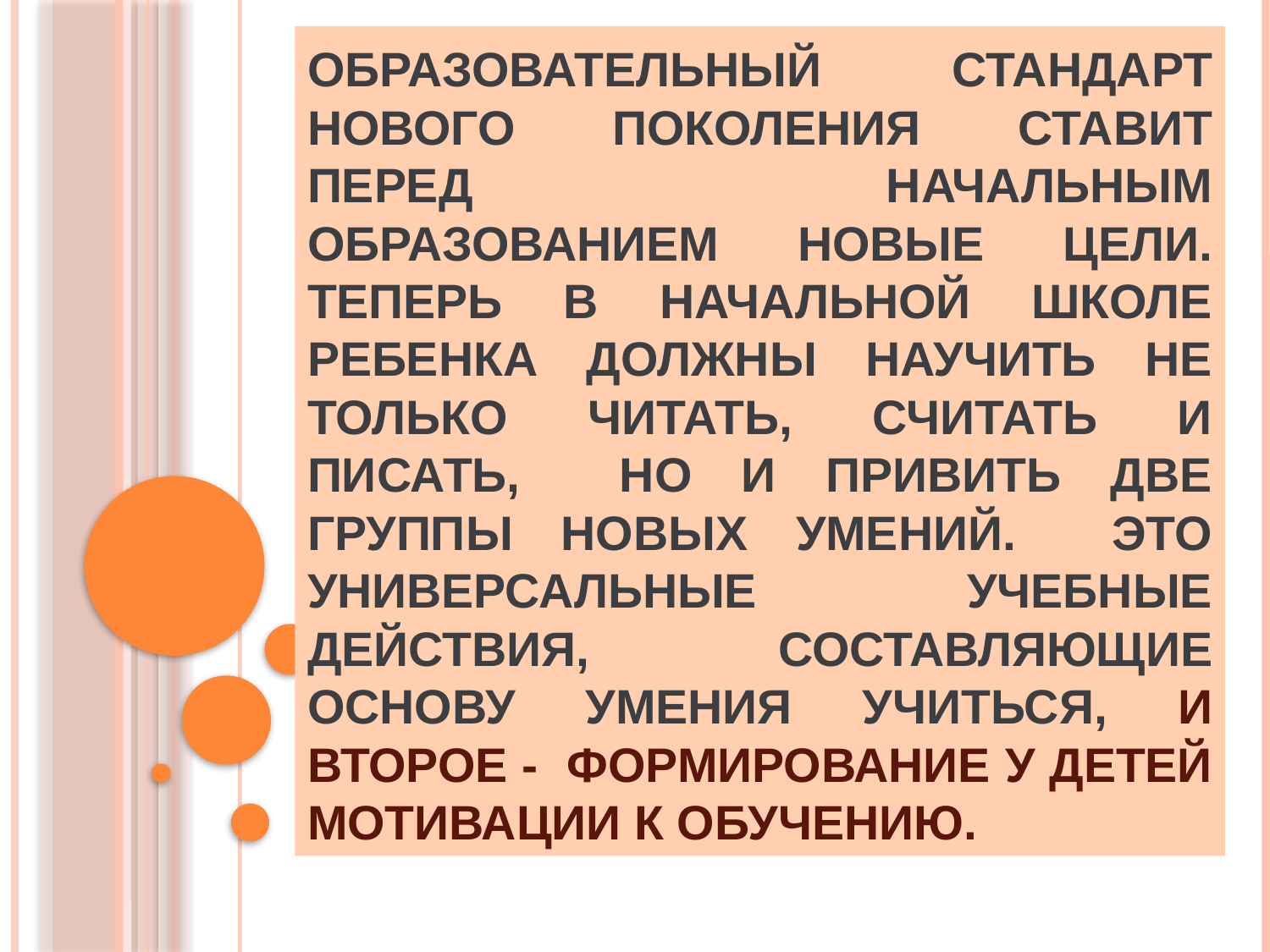

# Образовательный стандарт нового поколения ставит перед начальным образованием новые цели. Теперь в начальной школе ребенка должны научить не только читать, считать и писать,  но и привить две группы новых умений.  Это универсальные учебные действия, составляющие основу умения учиться, и второе -  формирование у детей мотивации к обучению.